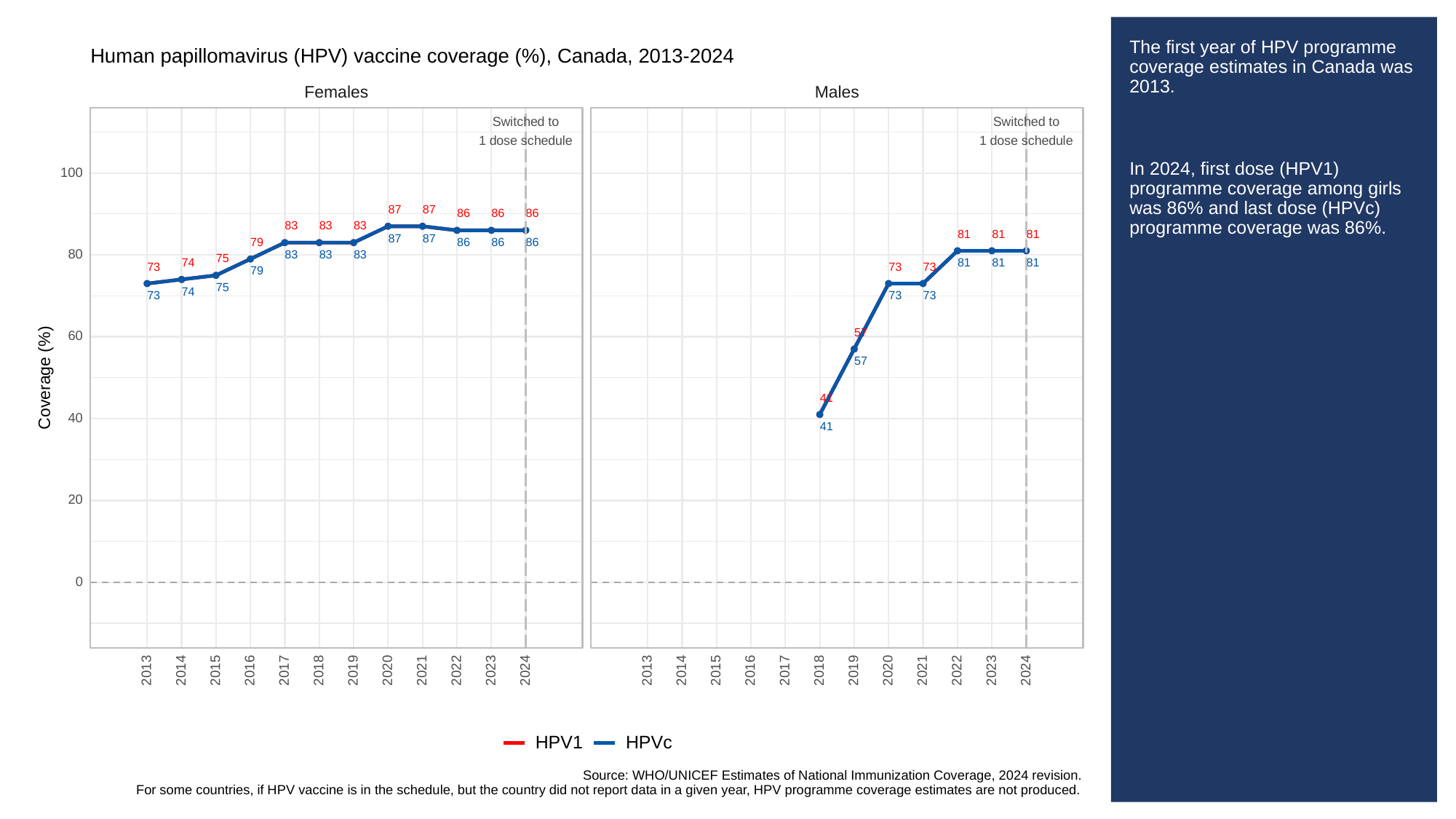

# The first year of HPV programme coverage estimates in Canada was 2013.

In 2024, first dose (HPV1) programme coverage among girls was 86% and last dose (HPVc) programme coverage was 86%.

Human papillomavirus (HPV) vaccine coverage (%), Canada, 2013-2024
Females
Males

Switched to
Switched to

1 dose schedule
1 dose schedule
100

87
87
86
86
86

83
83
83

81
81
81
87
87
79
86
86
86

80

83
83
83

75

74
81
81
81
73
73
73
79

75
74
73
73
73

57
60

57
Coverage (%)

41

40

41

20

0

2013
2023
2013
2023
2014
2015
2016
2017
2018
2019
2020
2021
2022
2024
2014
2015
2016
2017
2018
2019
2020
2021
2022
2024
HPVc
HPV1

Source: WHO/UNICEF Estimates of National Immunization Coverage, 2024 revision.
For some countries, if HPV vaccine is in the schedule, but the country did not report data in a given year, HPV programme coverage estimates are not produced.